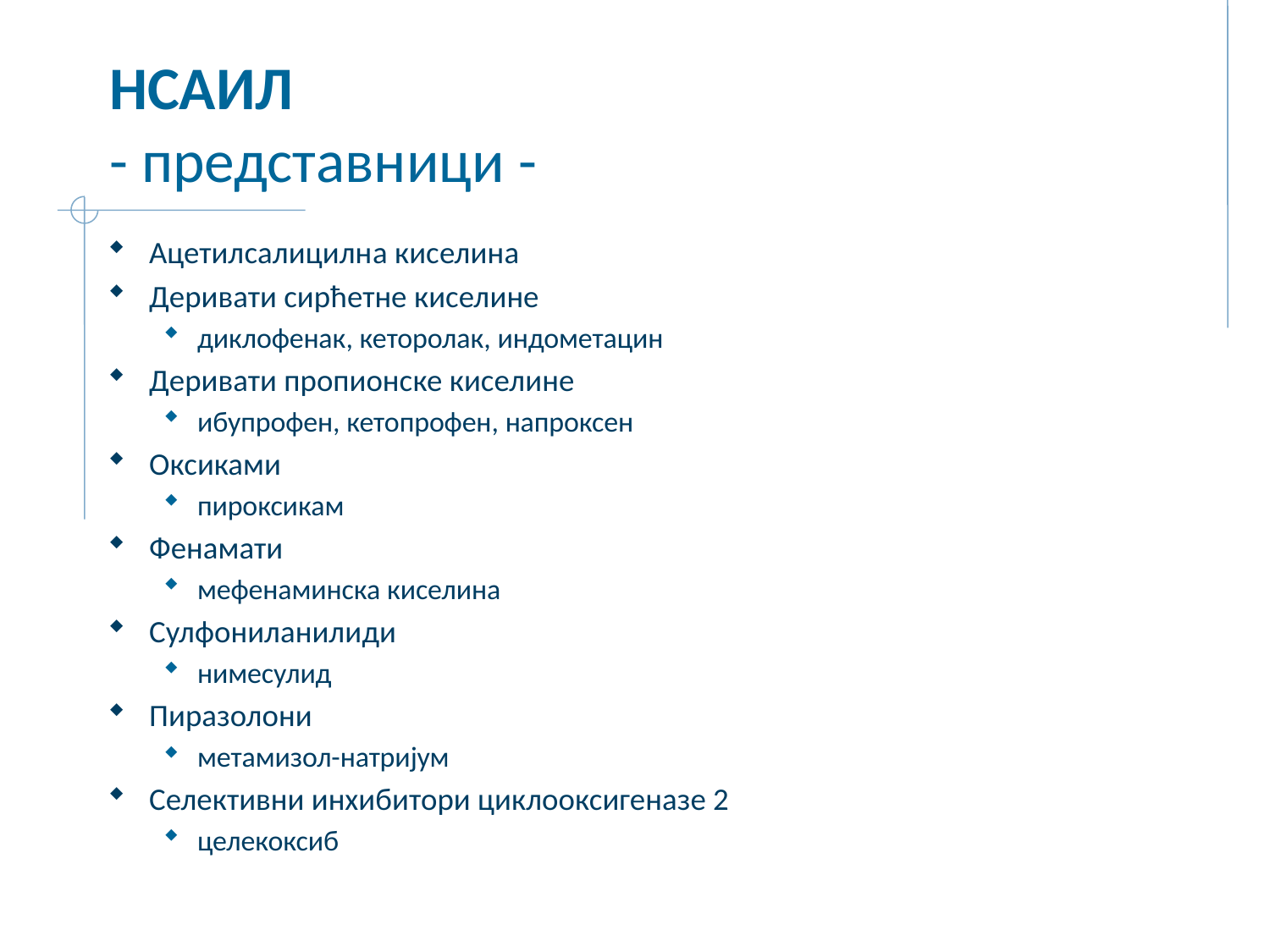

# НСАИЛ - представници -
Ацетилсалицилна киселина
Деривати сирћетне киселине
диклофенак, кеторолак, индометацин
Деривати пропионске киселине
ибупрофен, кетопрофен, напроксен
Оксиками
пироксикам
Фенамати
мефенаминска киселина
Сулфониланилиди
нимесулид
Пиразолони
метамизол-натријум
Селективни инхибитори циклооксигеназе 2
целекоксиб